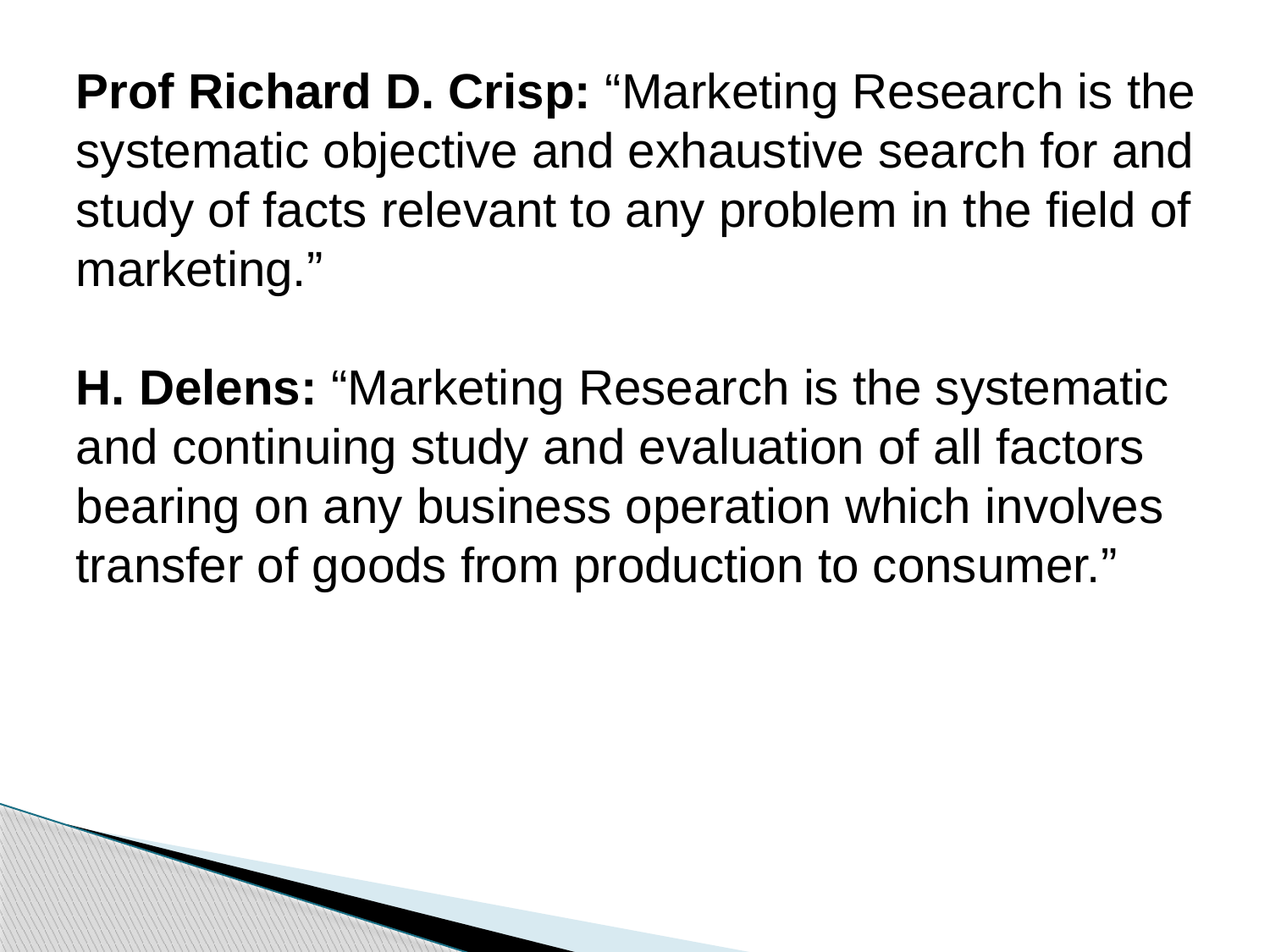

Prof Richard D. Crisp: “Marketing Research is the systematic objective and exhaustive search for and study of facts relevant to any problem in the field of marketing.”

H. Delens: “Marketing Research is the systematic and continuing study and evaluation of all factors bearing on any business operation which involves transfer of goods from production to consumer.”